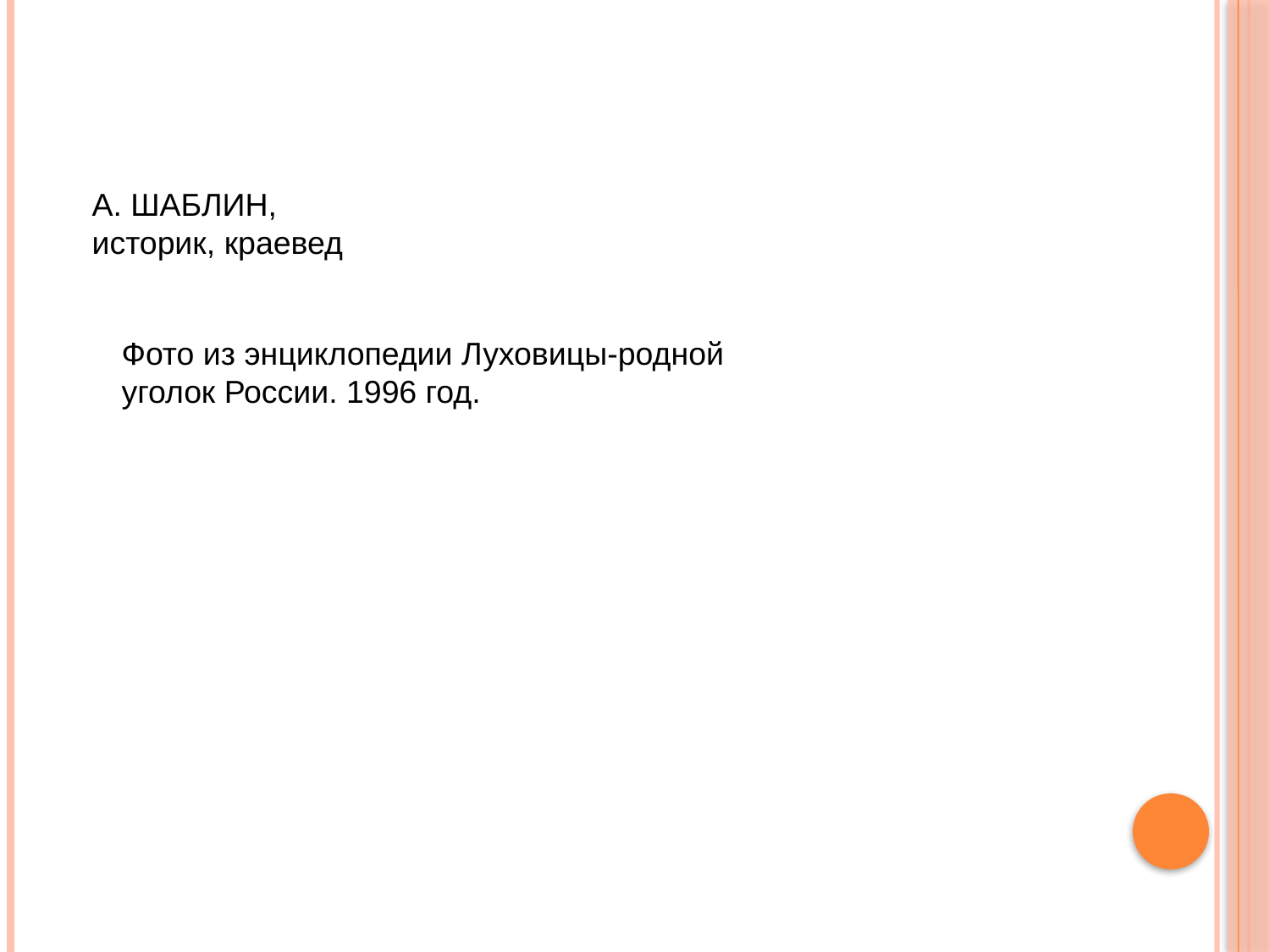

А. ШАБЛИН,
историк, краевед
Фото из энциклопедии Луховицы-родной уголок России. 1996 год.